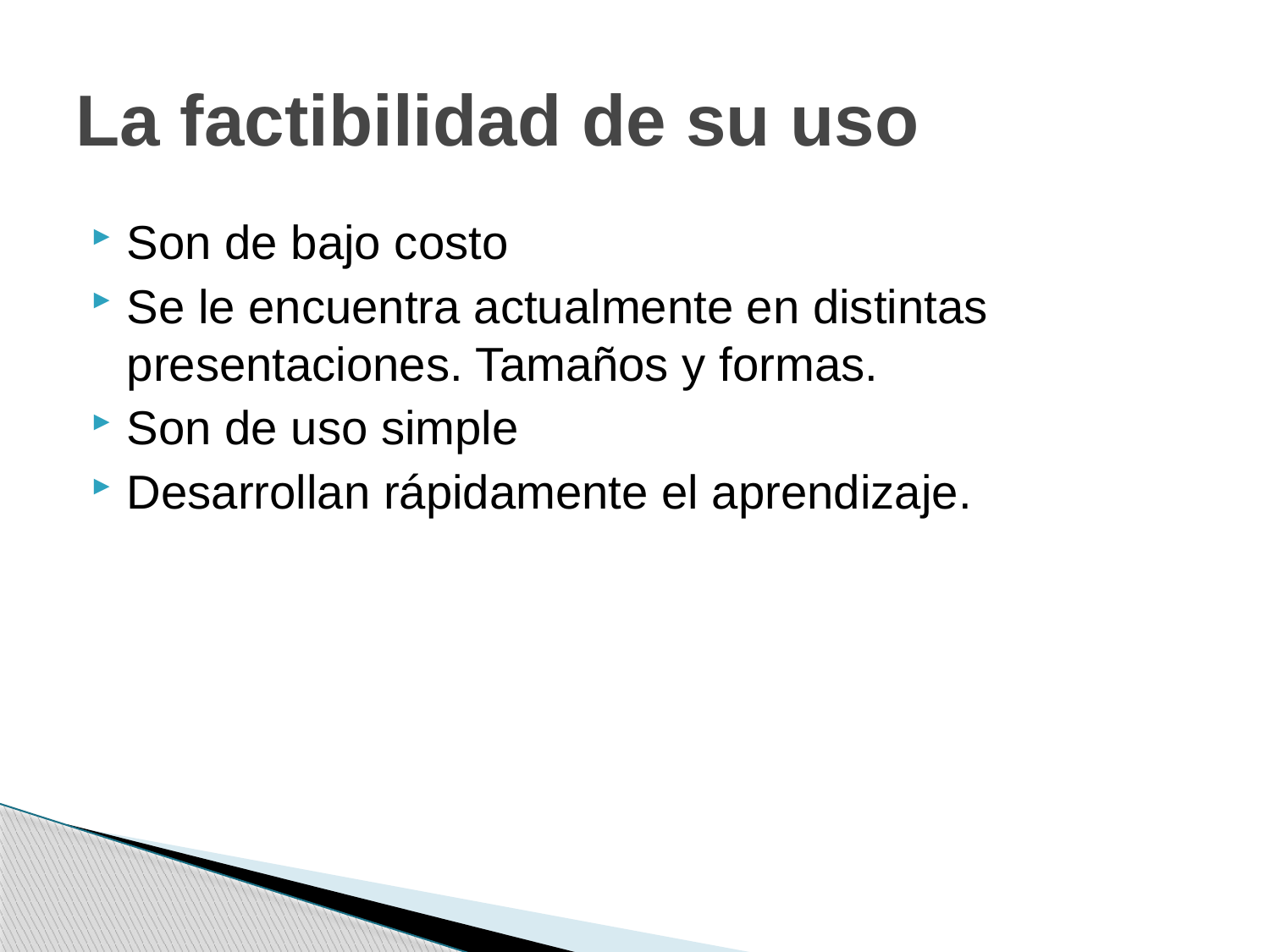

# La factibilidad de su uso
Son de bajo costo
Se le encuentra actualmente en distintas presentaciones. Tamaños y formas.
Son de uso simple
Desarrollan rápidamente el aprendizaje.